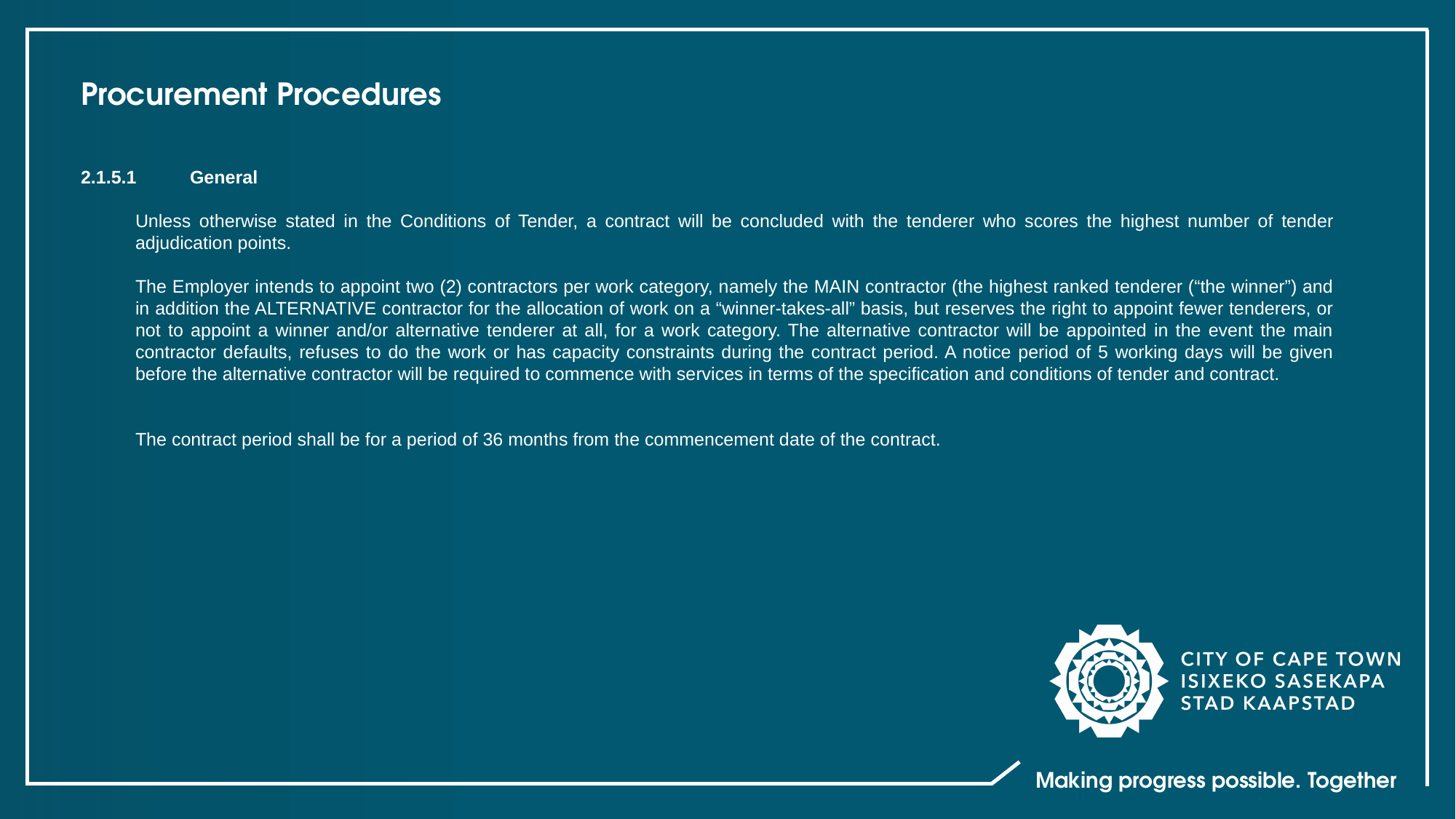

Procurement Procedures

2.1.5.1	General

Unless otherwise stated in the Conditions of Tender, a contract will be concluded with the tenderer who scores the highest number of tender adjudication points.

The Employer intends to appoint two (2) contractors per work category, namely the MAIN contractor (the highest ranked tenderer (“the winner”) and in addition the ALTERNATIVE contractor for the allocation of work on a “winner-takes-all” basis, but reserves the right to appoint fewer tenderers, or not to appoint a winner and/or alternative tenderer at all, for a work category. The alternative contractor will be appointed in the event the main contractor defaults, refuses to do the work or has capacity constraints during the contract period. A notice period of 5 working days will be given before the alternative contractor will be required to commence with services in terms of the specification and conditions of tender and contract.

The contract period shall be for a period of 36 months from the commencement date of the contract.